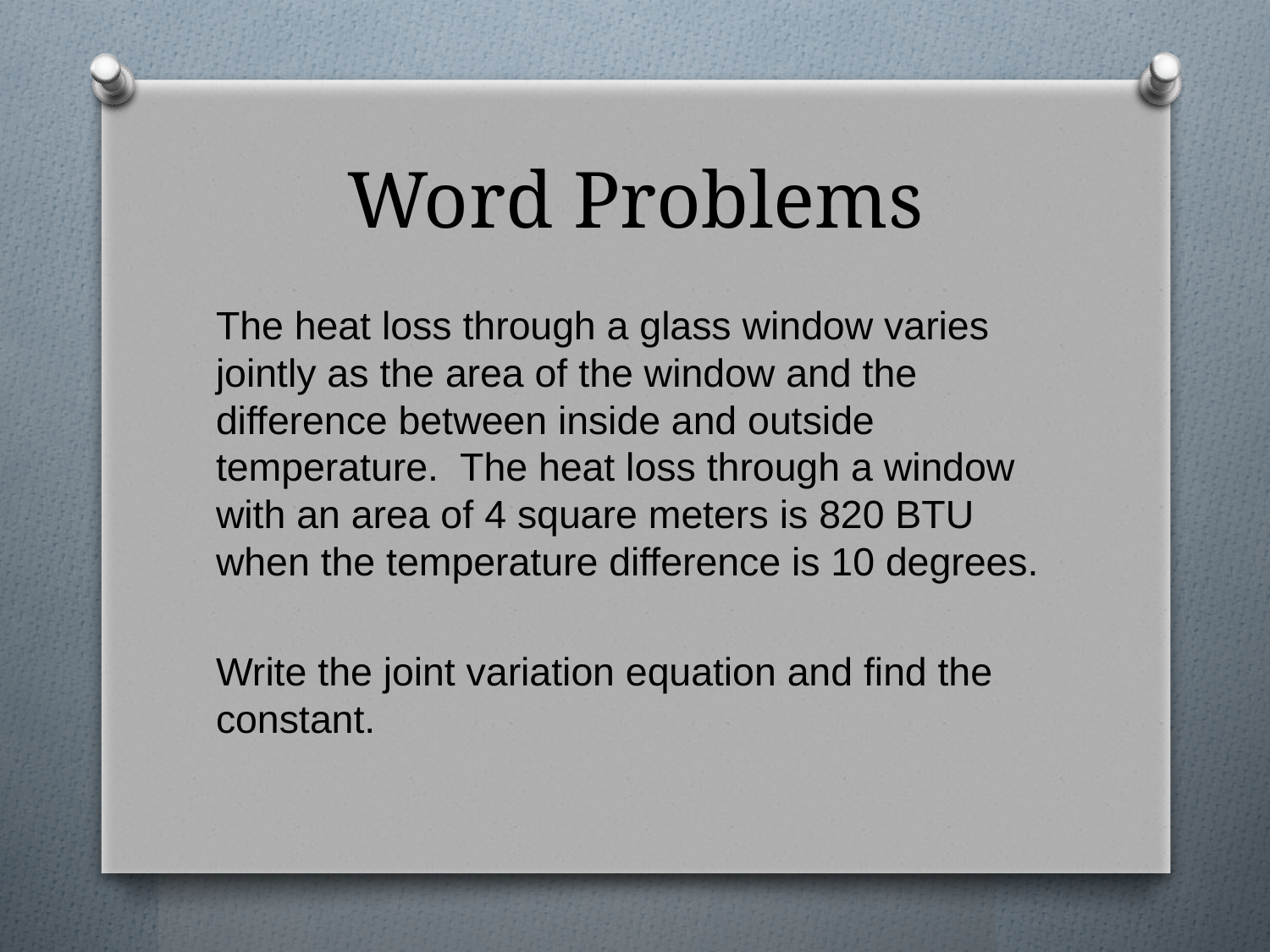

# Word Problems
The heat loss through a glass window varies jointly as the area of the window and the difference between inside and outside temperature.  The heat loss through a window with an area of 4 square meters is 820 BTU when the temperature difference is 10 degrees.

Write the joint variation equation and find the constant.